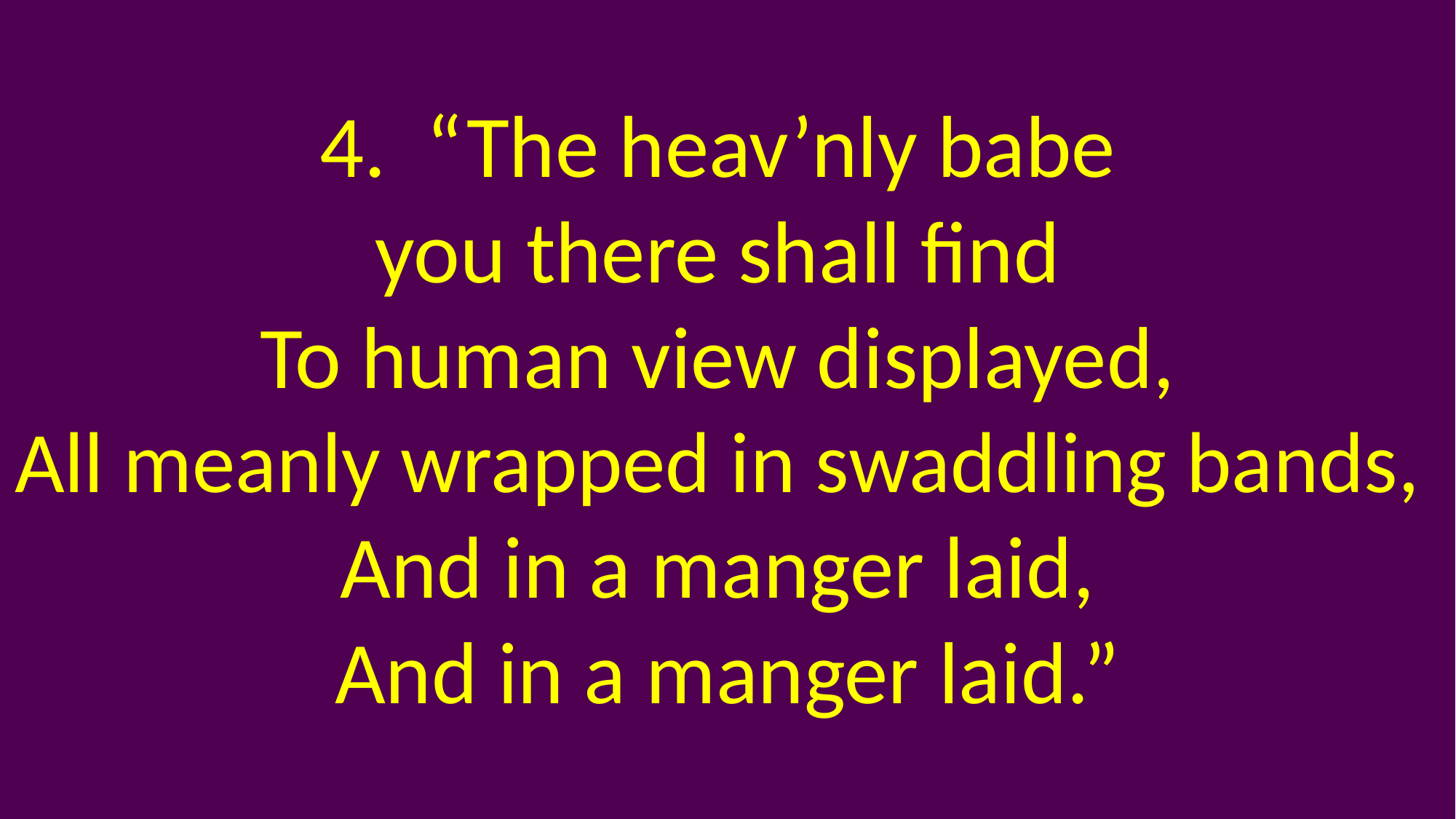

4.  “The heav’nly babe
you there shall find
To human view displayed,
All meanly wrapped in swaddling bands,
And in a manger laid,
And in a manger laid.”